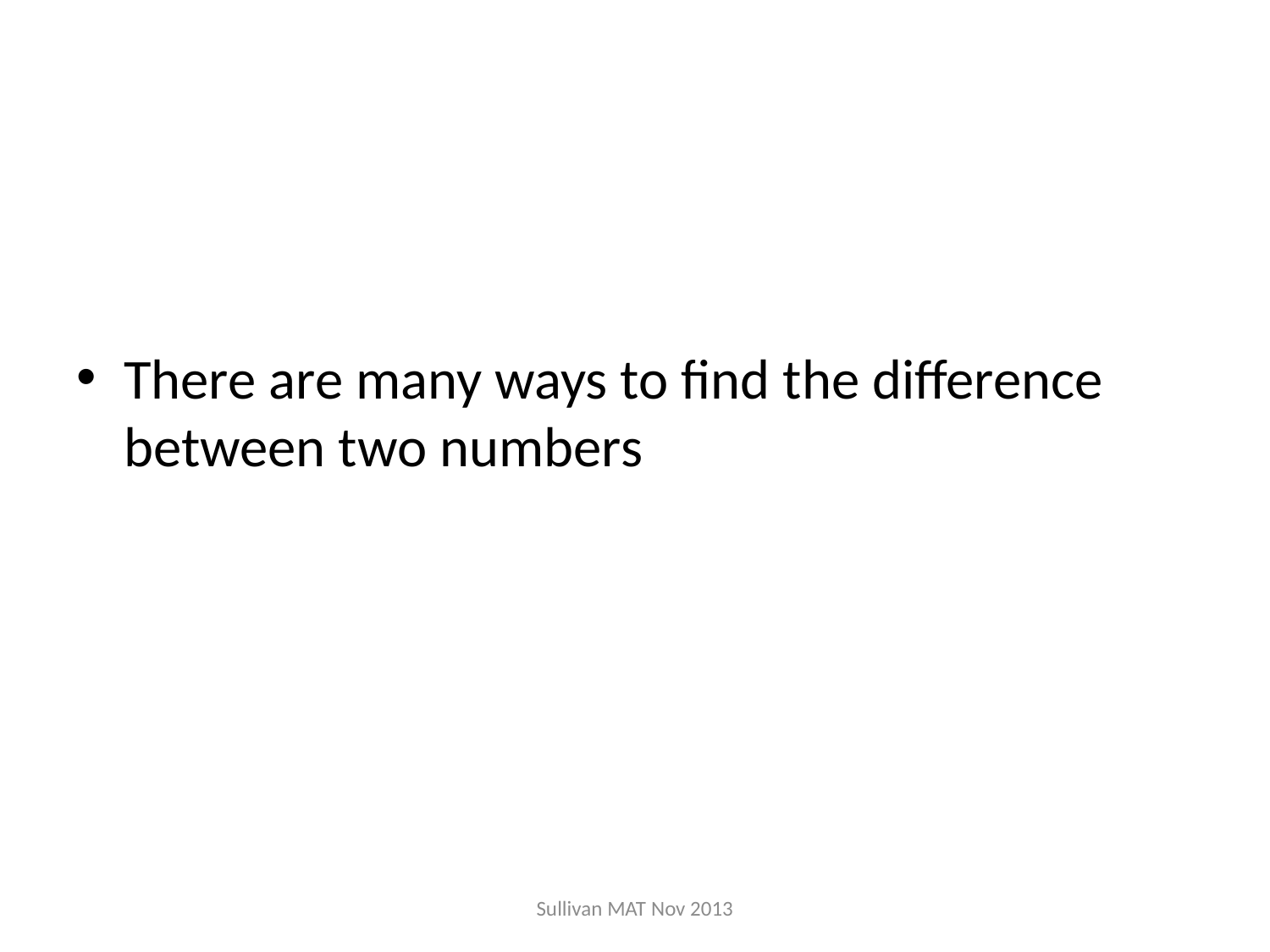

#
There are many ways to find the difference between two numbers

Sullivan MAT Nov 2013